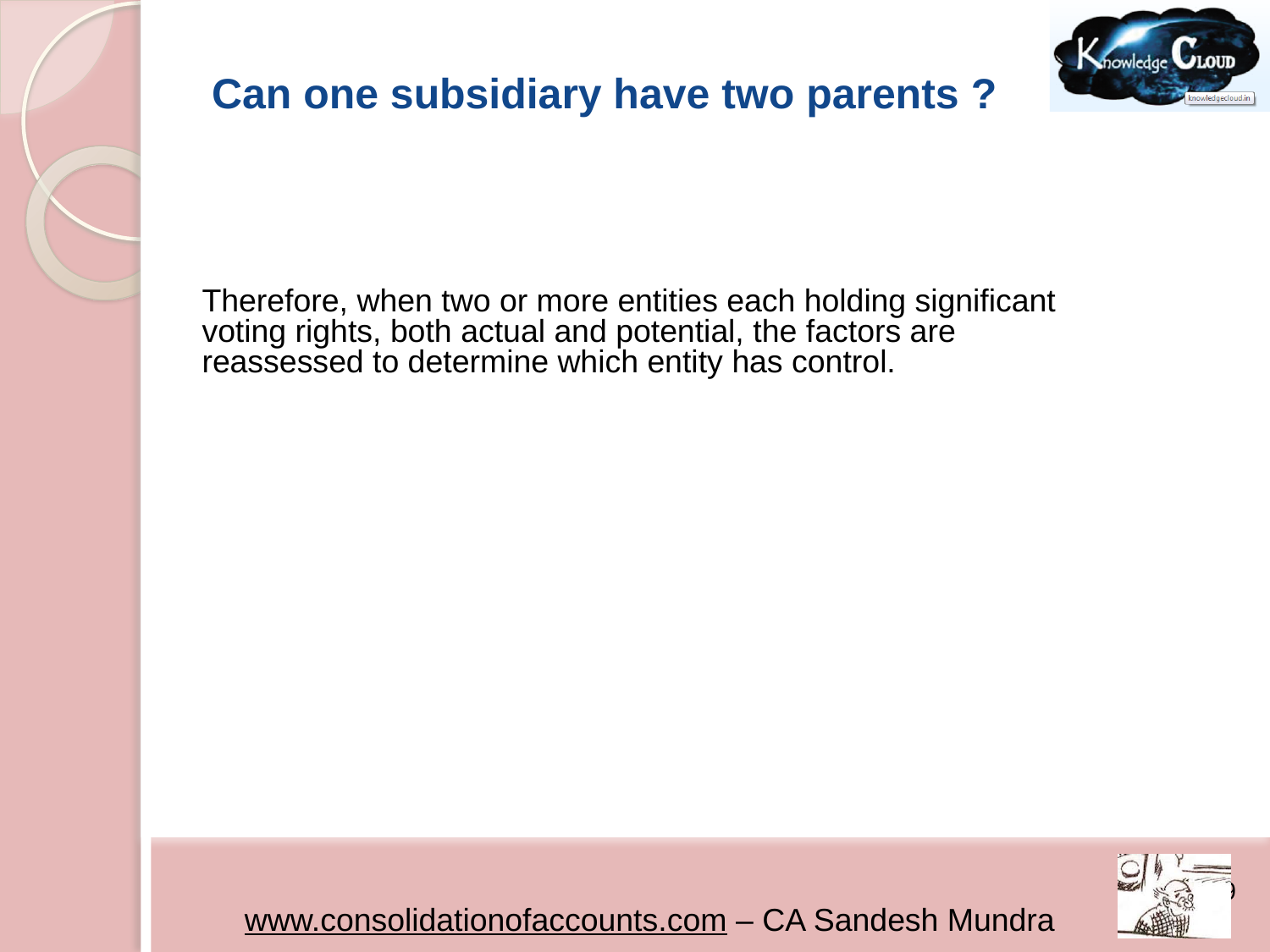

# Can one subsidiary have two parents ?

Therefore, when two or more entities each holding significant voting rights, both actual and potential, the factors are reassessed to determine which entity has control.
29